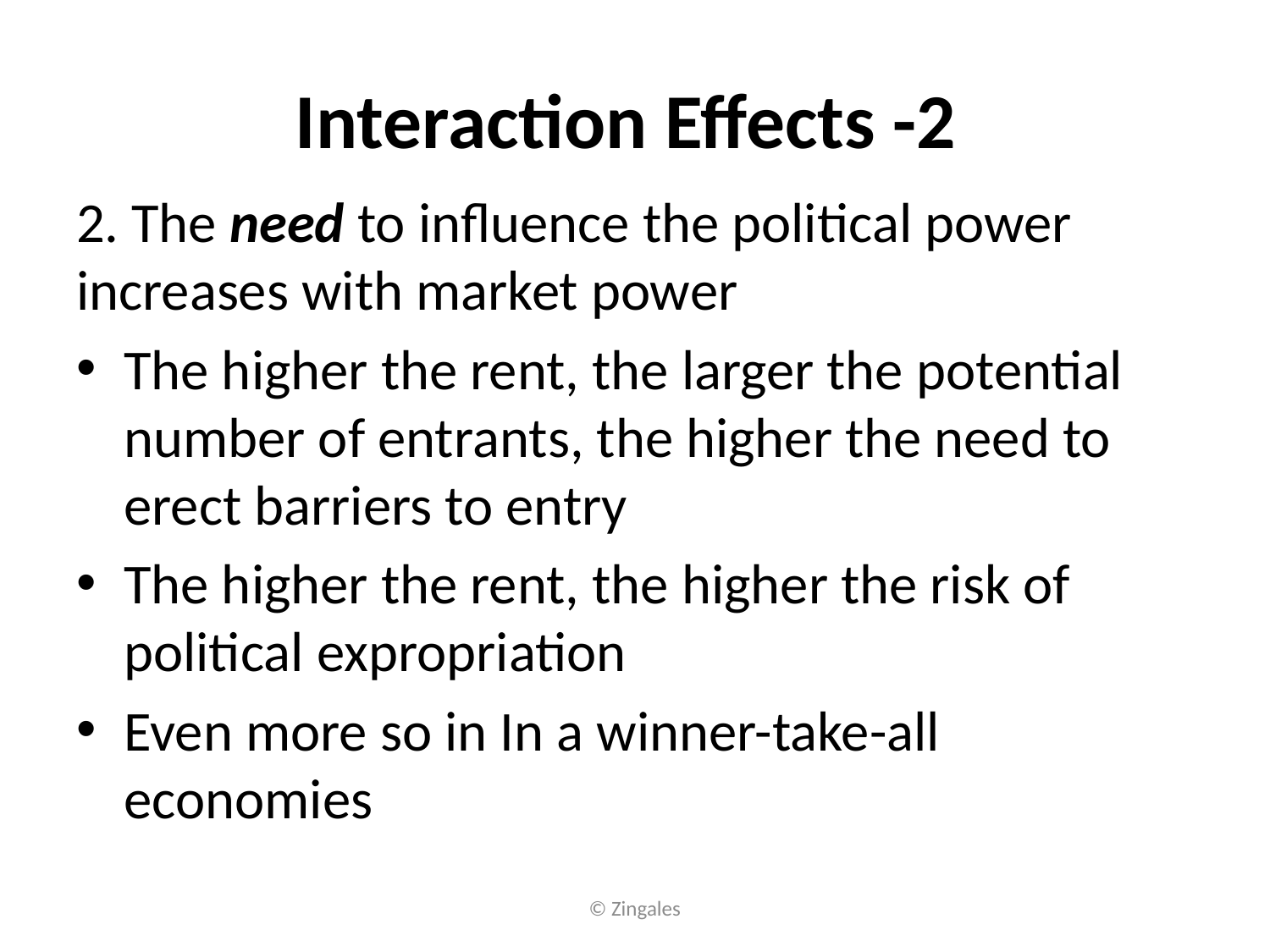

# Interaction Effects -2
2. The need to influence the political power increases with market power
The higher the rent, the larger the potential number of entrants, the higher the need to erect barriers to entry
The higher the rent, the higher the risk of political expropriation
Even more so in In a winner-take-all economies
© Zingales